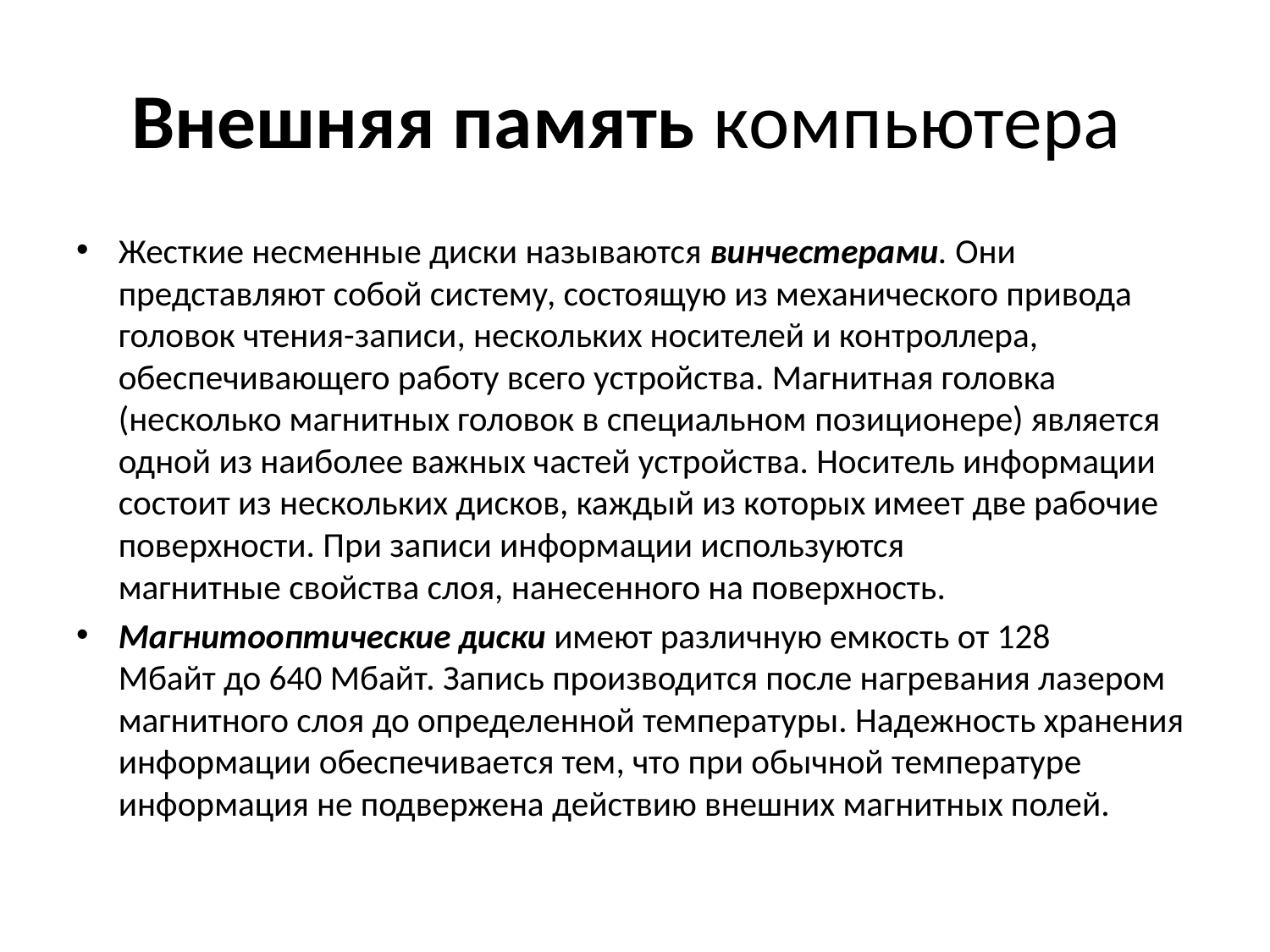

# Внешняя память компьютера
Жесткие несменные диски называются винчестерами. Они представляют собой систему, состоящую из механического привода головок чтения-записи, нескольких носителей и контроллера, обеспечивающего работу всего уст­ройства. Магнитная головка (несколько магнитных головок в специальном позиционере) является одной из наиболее важных частей устройства. Носи­тель информации состоит из нескольких дисков, каждый из которых имеет две рабочие поверхности. При записи информации используются магнитные свойства слоя, нанесенного на поверхность.
Магнитооптические диски имеют различную емкость от 128 Мбайт до 640 Мбайт. Запись производится после нагревания лазером магнитного слоя до определенной температуры. Надежность хранения информации обес­печивается тем, что при обычной температуре информация не подвержена действию внешних магнитных полей.